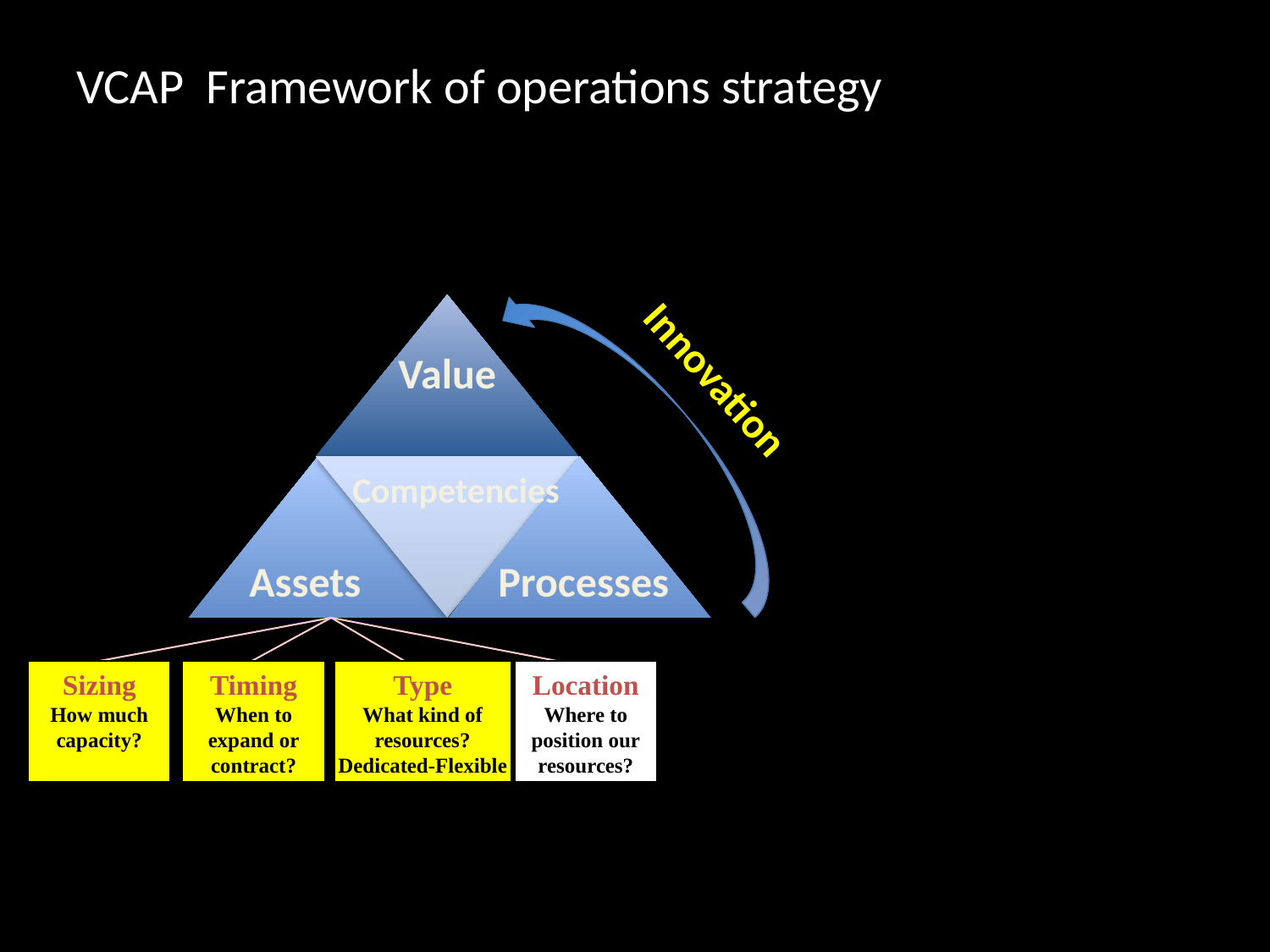

# VCAP  Framework of operations strategy

Value
Innovation
Competencies
Assets
Processes
Sizing
How much capacity?
Timing
When to expand or contract?
Type
What kind of resources? Dedicated-Flexible
Location
Where to position our resources?